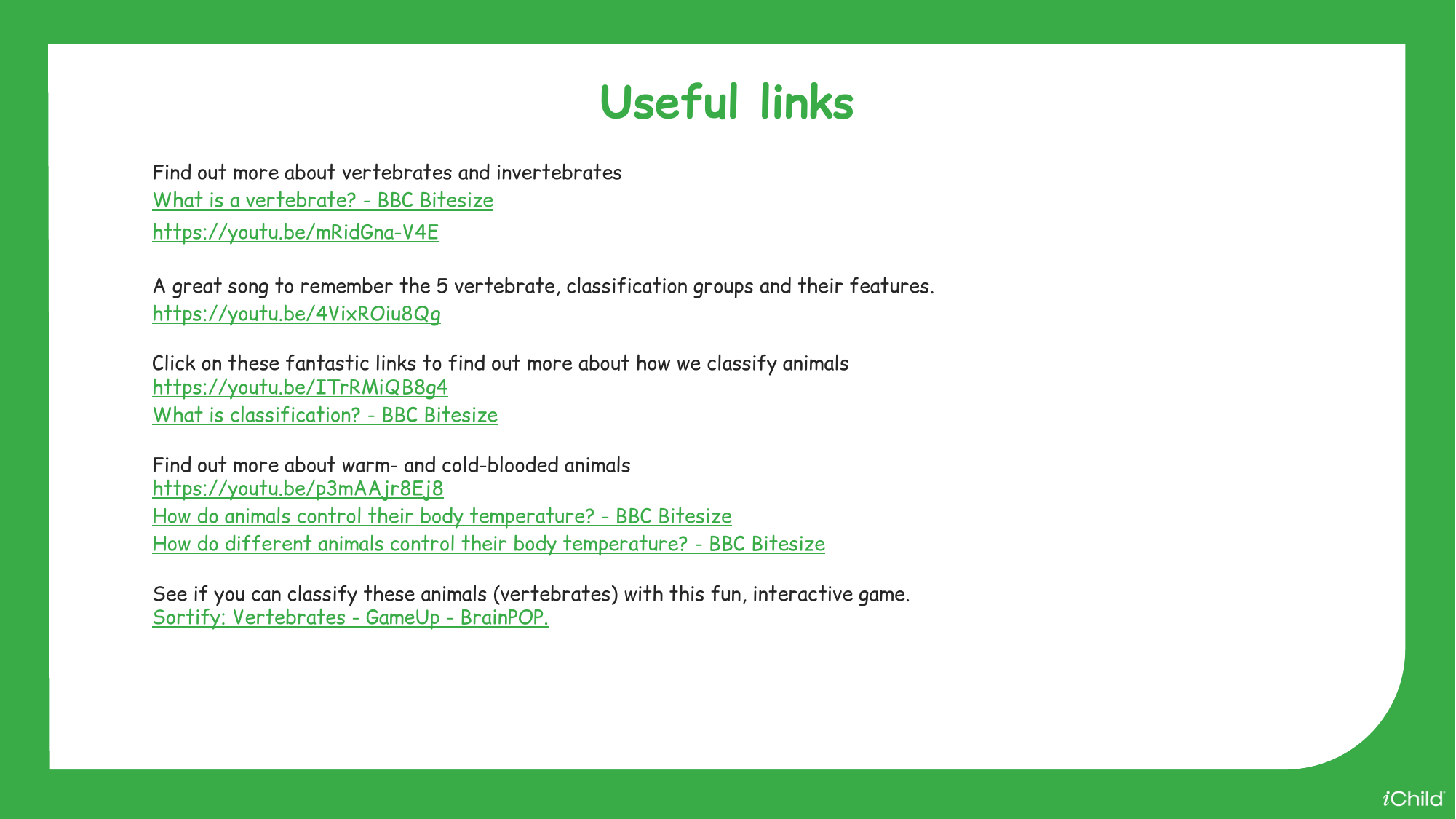

Useful links
Find out more about vertebrates and invertebrates
What is a vertebrate? - BBC Bitesize
https://youtu.be/mRidGna-V4E
A great song to remember the 5 vertebrate, classification groups and their features.
https://youtu.be/4VixROiu8Qg
Click on these fantastic links to find out more about how we classify animals
https://youtu.be/ITrRMiQB8g4
What is classification? - BBC Bitesize
Find out more about warm- and cold-blooded animals
https://youtu.be/p3mAAjr8Ej8
How do animals control their body temperature? - BBC Bitesize
How do different animals control their body temperature? - BBC Bitesize
See if you can classify these animals (vertebrates) with this fun, interactive game.
Sortify: Vertebrates - GameUp - BrainPOP.